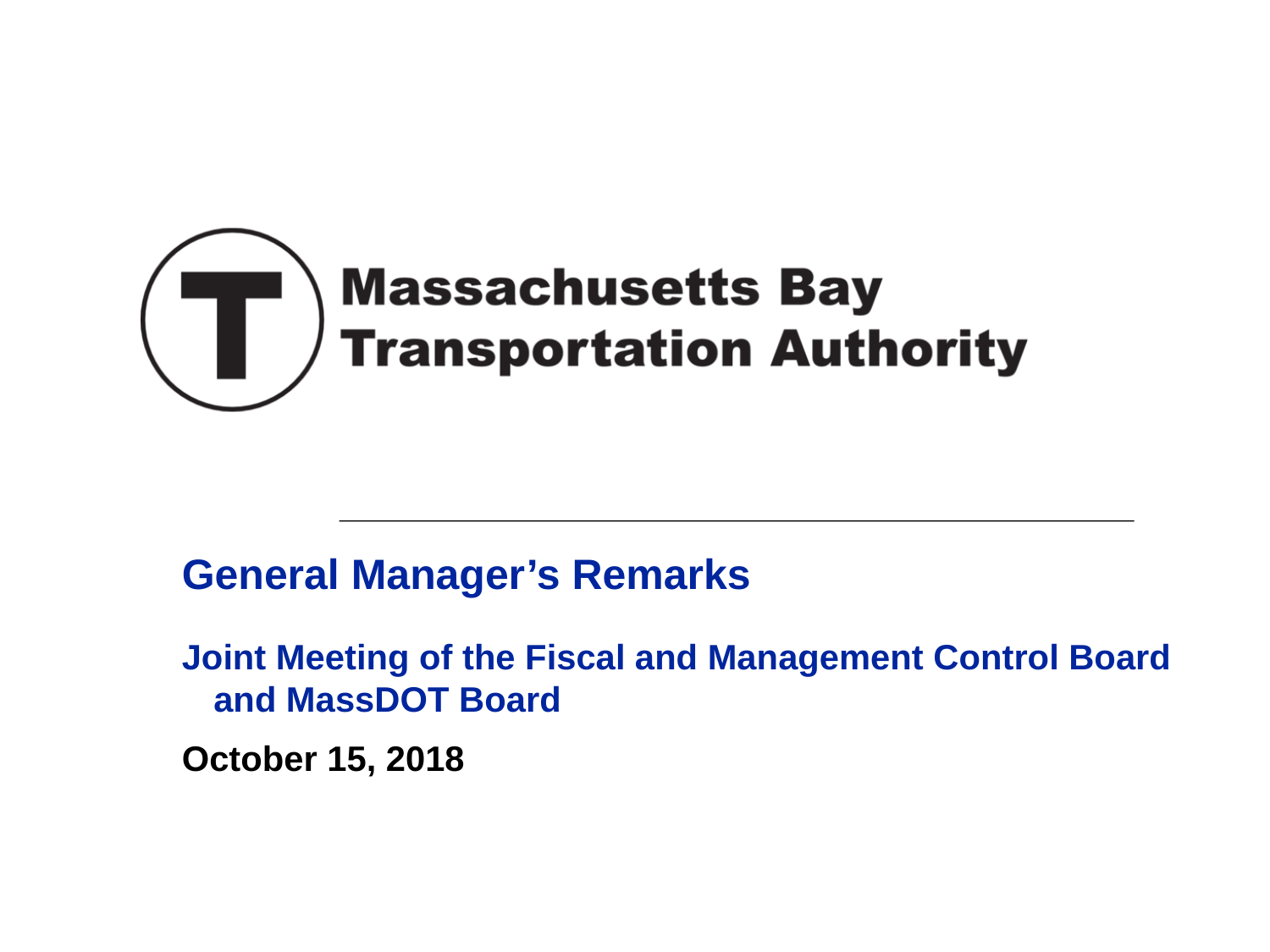

# General Manager’s Remarks
Joint Meeting of the Fiscal and Management Control Board and MassDOT Board
October 15, 2018